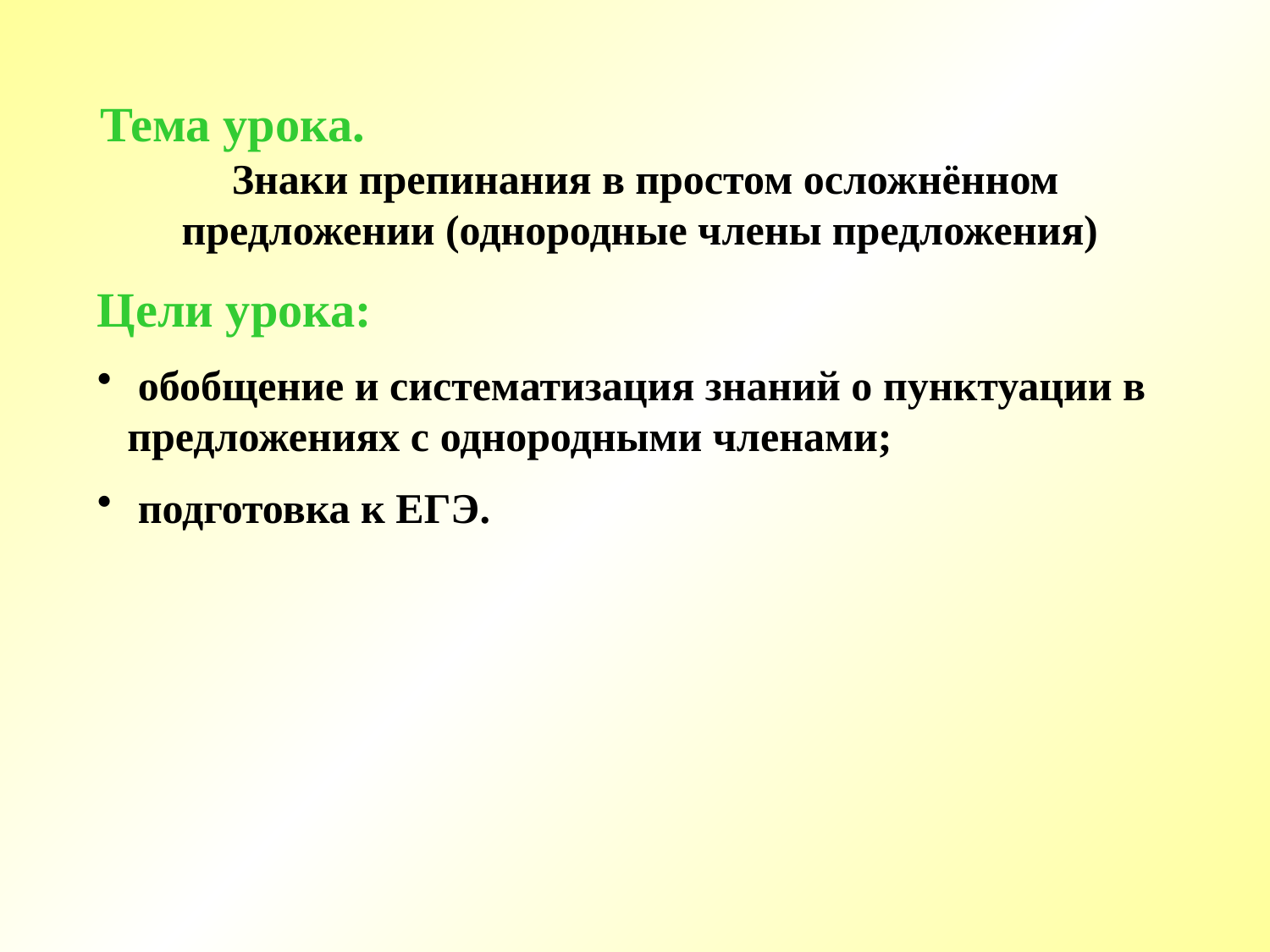

Тема урока.                                                                               Знаки препинания в простом осложнённом предложении (однородные члены предложения)
Цели урока:
 обобщение и систематизация знаний о пунктуации в предложениях с однородными членами;
 подготовка к ЕГЭ.